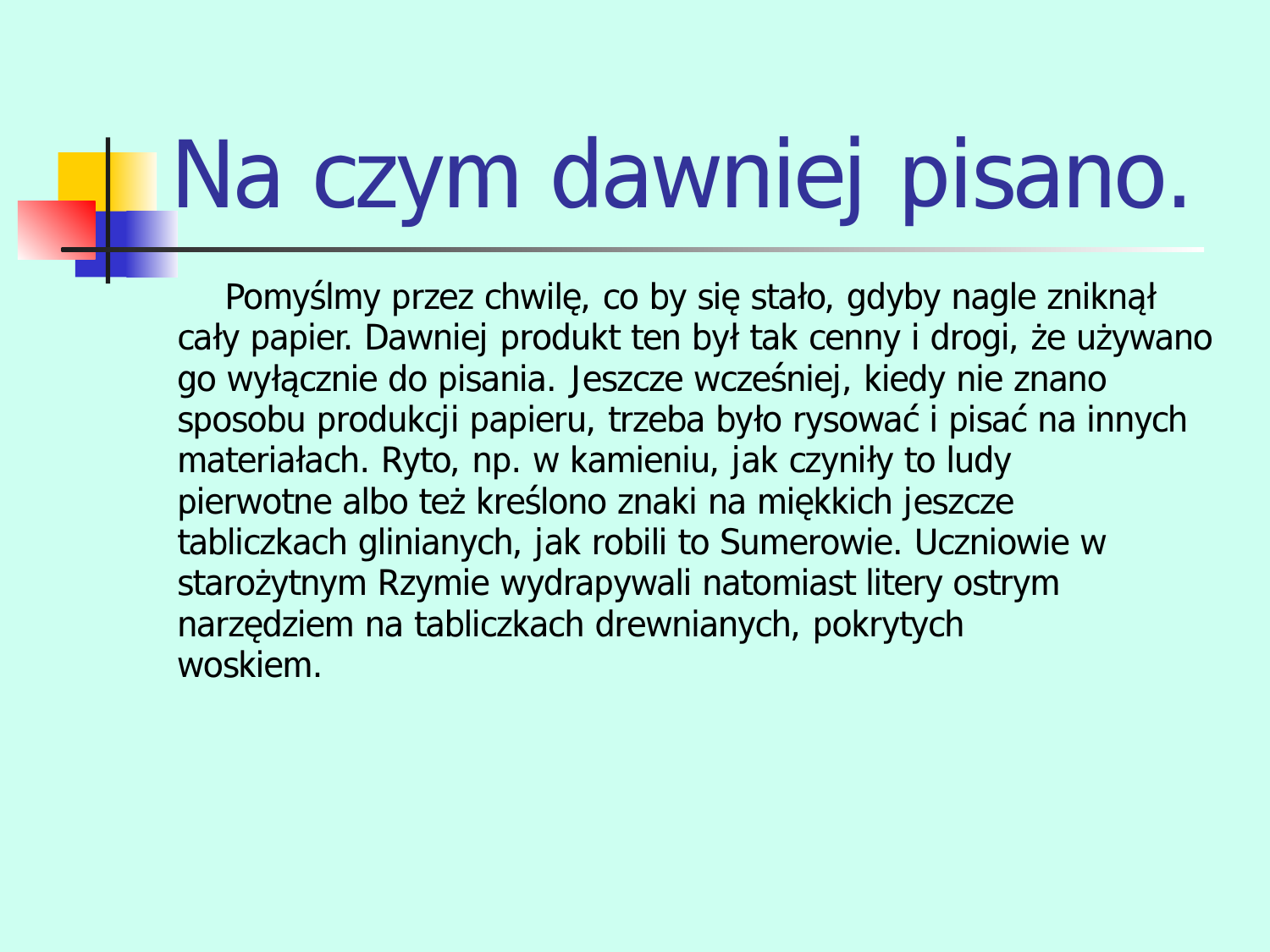

# Na czym dawniej pisano.
	Pomyślmy przez chwilę, co by się stało, gdyby nagle zniknął
cały papier. Dawniej produkt ten był tak cenny i drogi, że używano
go wyłącznie do pisania. Jeszcze wcześniej, kiedy nie znano
sposobu produkcji papieru, trzeba było rysować i pisać na innych
materiałach. Ryto, np. w kamieniu, jak czyniły to ludy
pierwotne albo też kreślono znaki na miękkich jeszcze
tabliczkach glinianych, jak robili to Sumerowie. Uczniowie w
starożytnym Rzymie wydrapywali natomiast litery ostrym
narzędziem na tabliczkach drewnianych, pokrytych
woskiem.